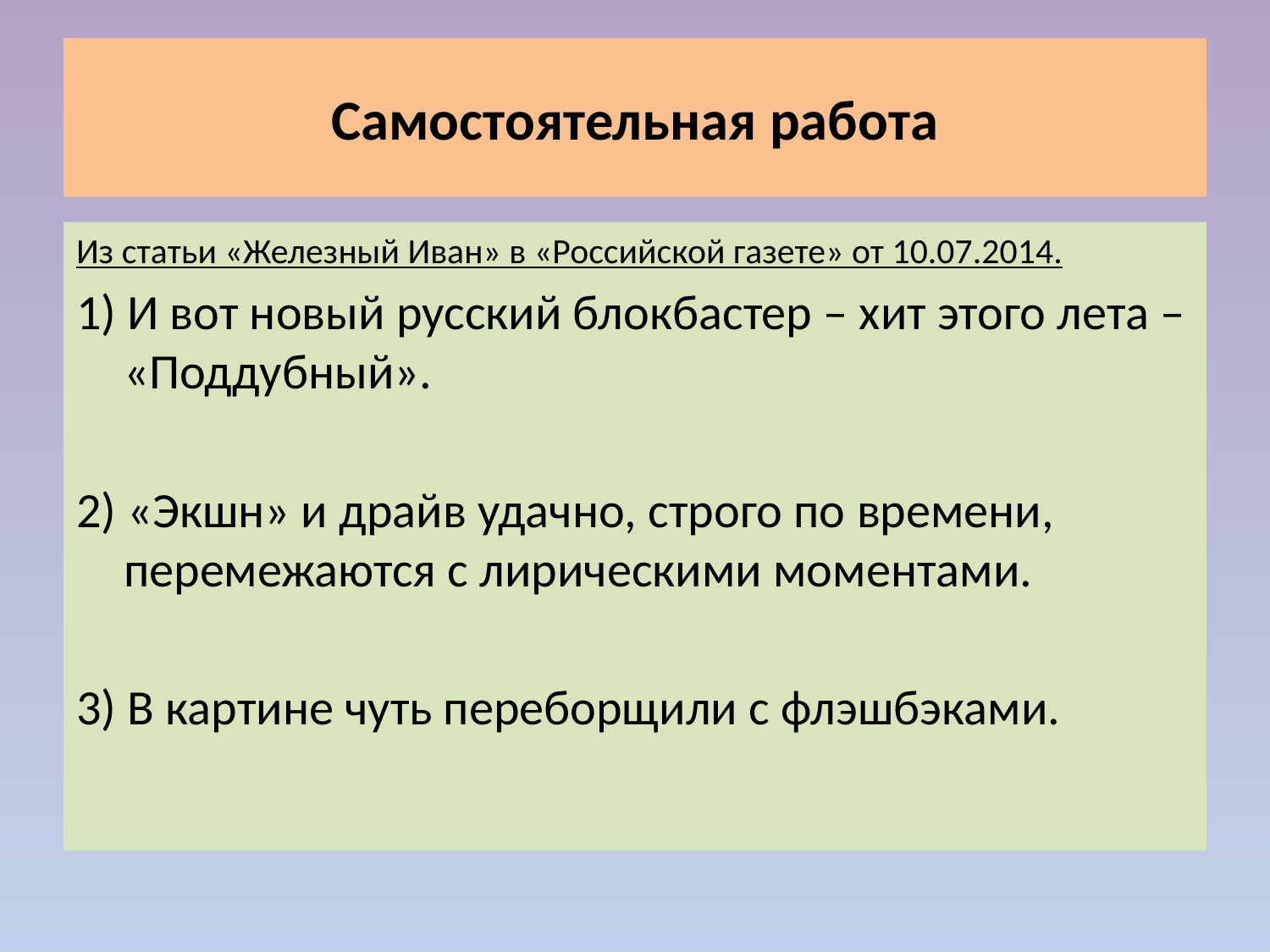

# Самостоятельная работа
Из статьи «Железный Иван» в «Российской газете» от 10.07.2014.
1) И вот новый русский блокбастер – хит этого лета – «Поддубный».

2) «Экшн» и драйв удачно, строго по времени, перемежаются с лирическими моментами.

3) В картине чуть переборщили с флэшбэками.